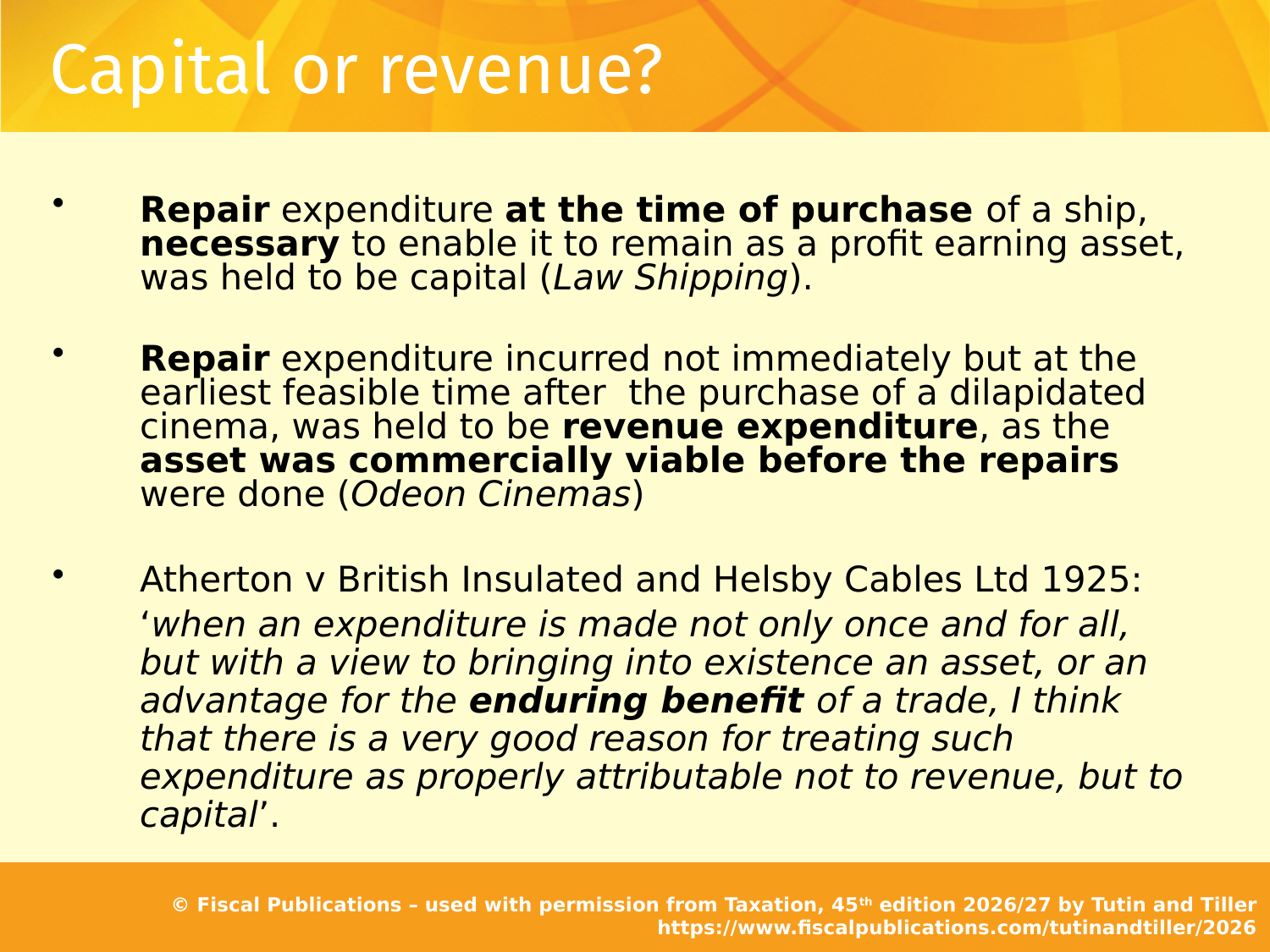

# Capital or revenue?
Repair expenditure at the time of purchase of a ship, necessary to enable it to remain as a profit earning asset, was held to be capital (Law Shipping).

Repair expenditure incurred not immediately but at the earliest feasible time after  the purchase of a dilapidated cinema, was held to be revenue expenditure, as the asset was commercially viable before the repairs were done (Odeon Cinemas)

Atherton v British Insulated and Helsby Cables Ltd 1925:
	‘when an expenditure is made not only once and for all, but with a view to bringing into existence an asset, or an advantage for the enduring benefit of a trade, I think that there is a very good reason for treating such expenditure as properly attributable not to revenue, but to capital’.